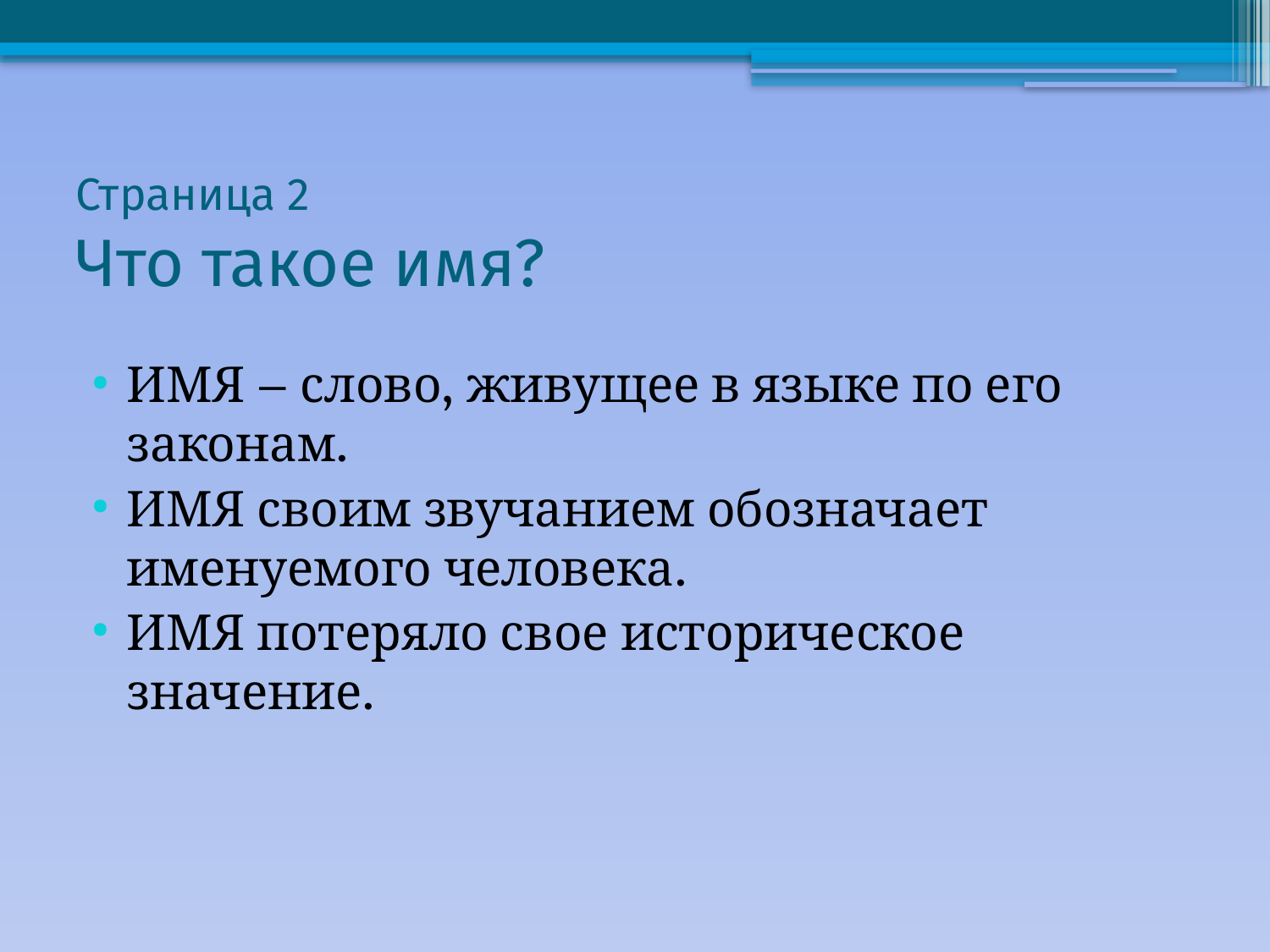

# Страница 2 Что такое имя?
ИМЯ – слово, живущее в языке по его законам.
ИМЯ своим звучанием обозначает именуемого человека.
ИМЯ потеряло свое историческое значение.